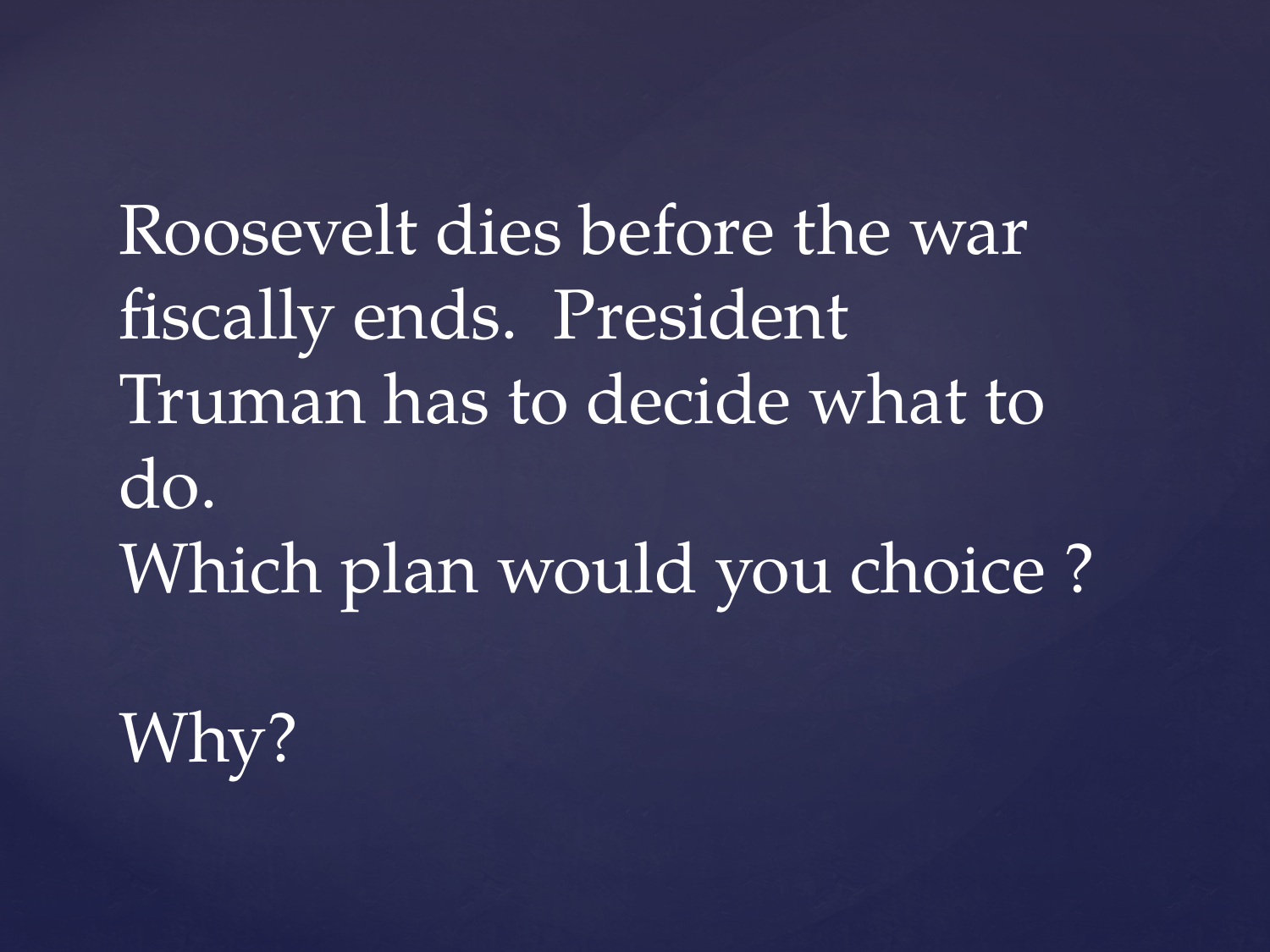

Roosevelt dies before the war fiscally ends.  President Truman has to decide what to do.
Which plan would you choice ?

Why?